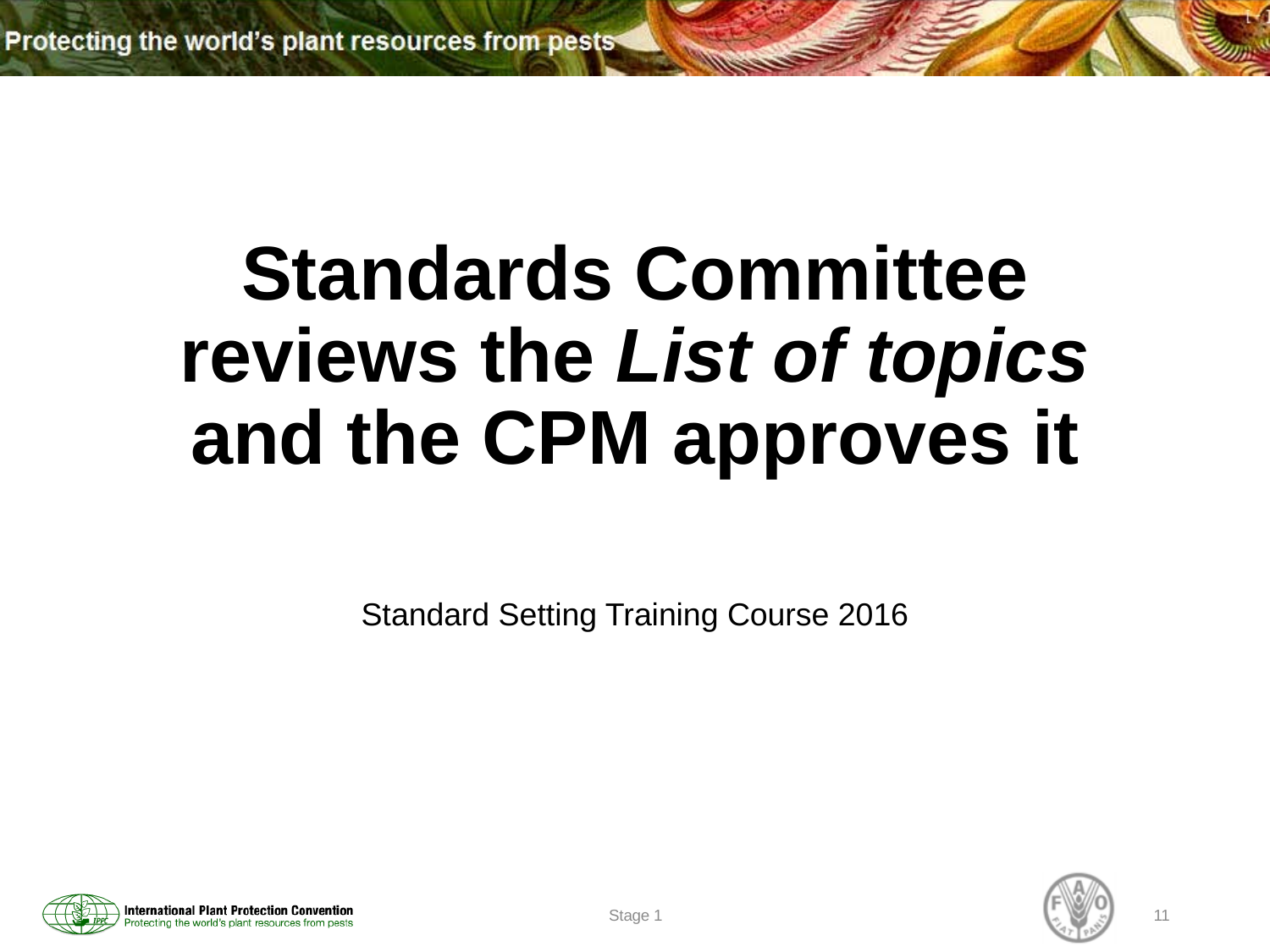

# Standards Committee reviews the List of topics and the CPM approves it
Standard Setting Training Course 2016
Stage 1
11